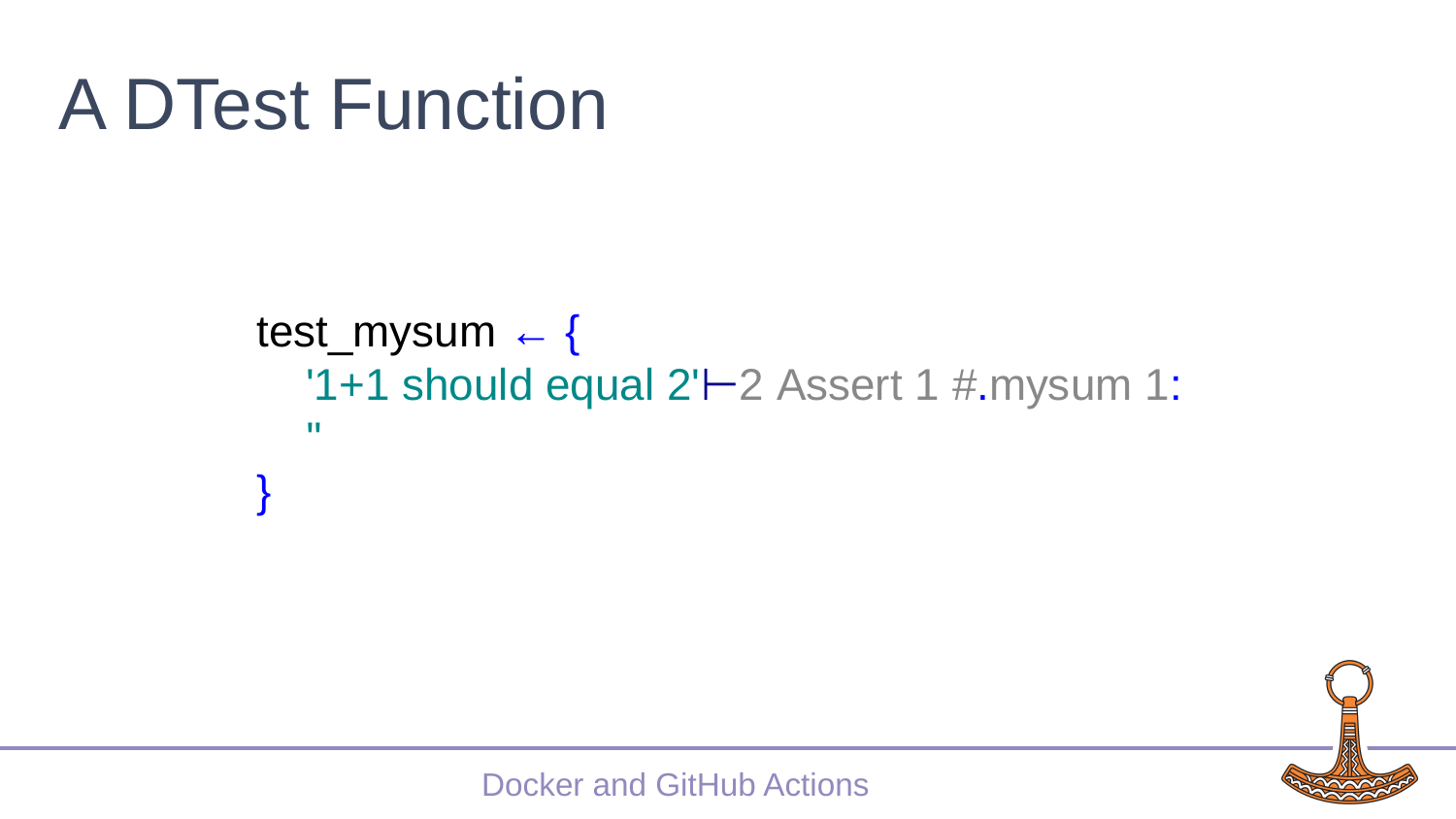

# A DTest Function
test_mysum ← {
    '1+1 should equal 2'⊢2 Assert 1 #.mysum 1:
    ''
}
24